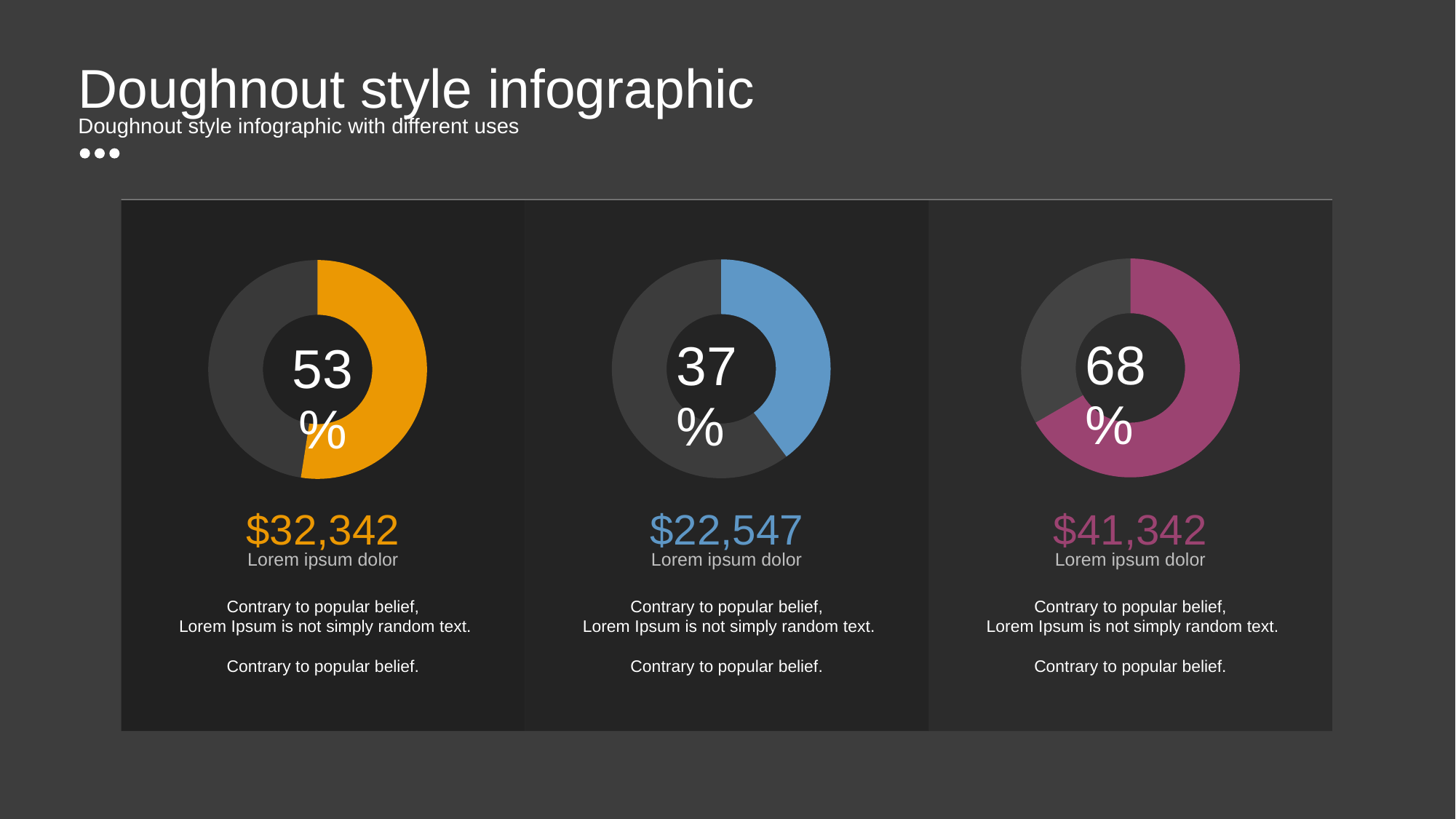

Doughnout style infographic
Doughnout style infographic with different uses

### Chart

| Category | Sales |
|---|---|
| 1st Qtr | 8.0 |
| 2nd Qtr | 4.0 |

### Chart

| Category | Sales |
|---|---|
| 1st Qtr | 4.5 |
| 2nd Qtr | 6.8 |

### Chart

| Category | Sales |
|---|---|
| 1st Qtr | 7.5 |
| 2nd Qtr | 6.8 |
$32,342
$22,547
$41,342
Lorem ipsum dolor
Lorem ipsum dolor
Lorem ipsum dolor
Contrary to popular belief,
 Lorem Ipsum is not simply random text.

Contrary to popular belief.

Contrary to popular belief,
 Lorem Ipsum is not simply random text.

Contrary to popular belief.

Contrary to popular belief,
 Lorem Ipsum is not simply random text.

Contrary to popular belief.